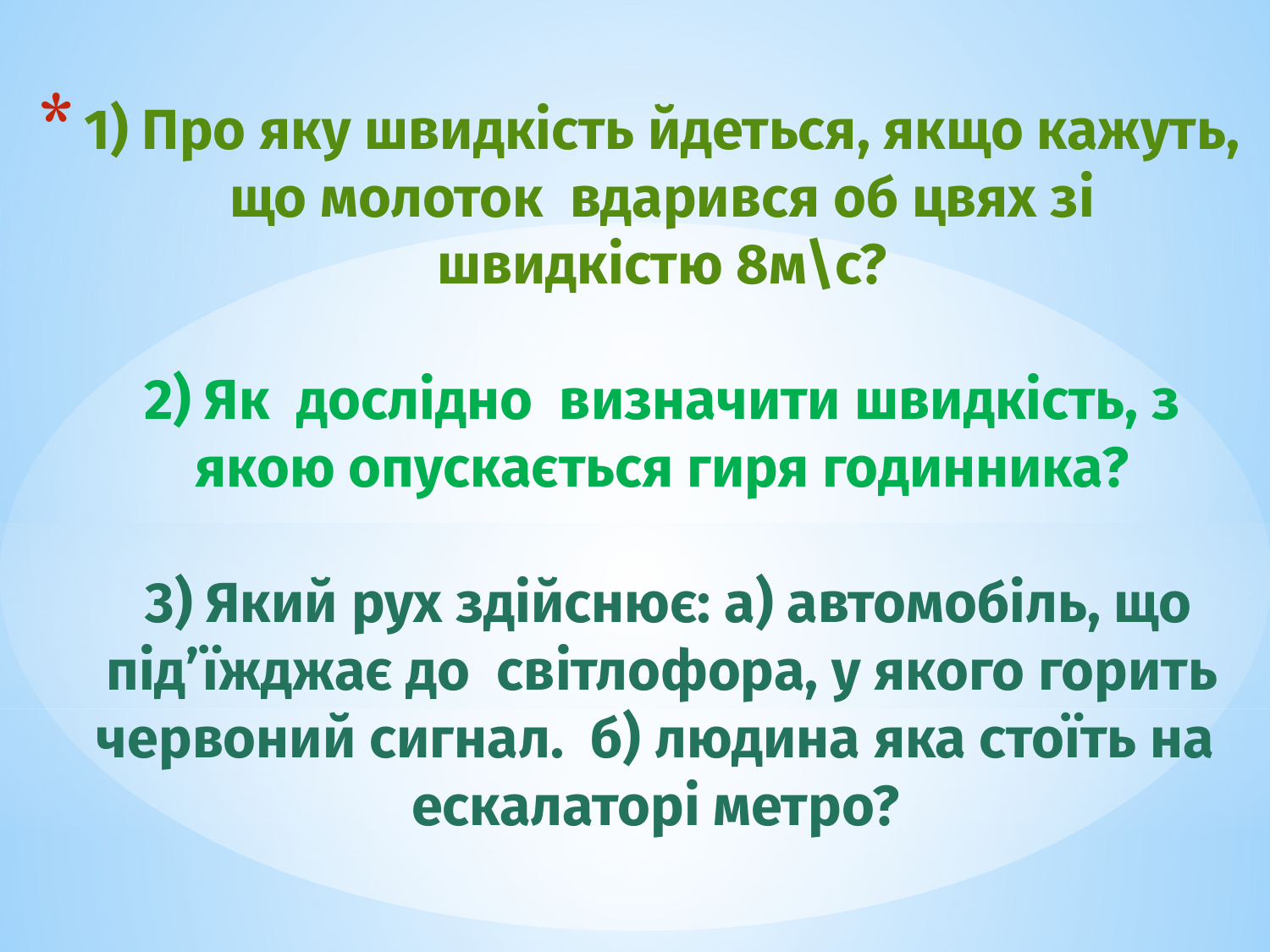

# 1) Про яку швидкість йдеться, якщо кажуть, що молоток  вдарився об цвях зі швидкістю 8м\с? 2) Як  дослідно  визначити швидкість, з якою опускається гиря годинника? 3) Який рух здійснює: а) автомобіль, що під’їжджає до  світлофора, у якого горить червоний сигнал.  б) людина яка стоїть на  ескалаторі метро?